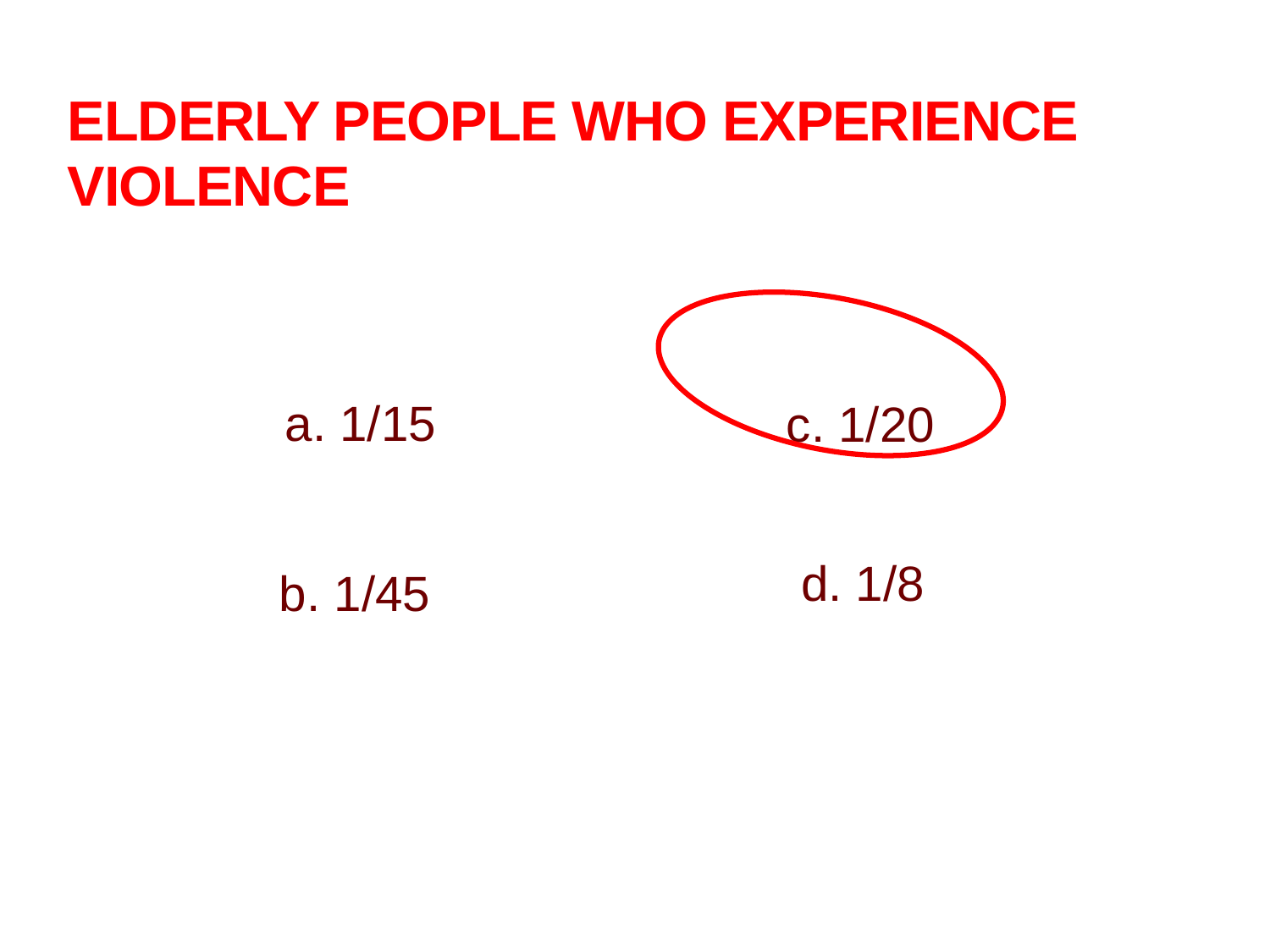

# ELDERLY PEOPLE WHO EXPERIENCE VIOLENCE ?

a. 1/15
	c. 1/20
	d. 1/8
	b. 1/45